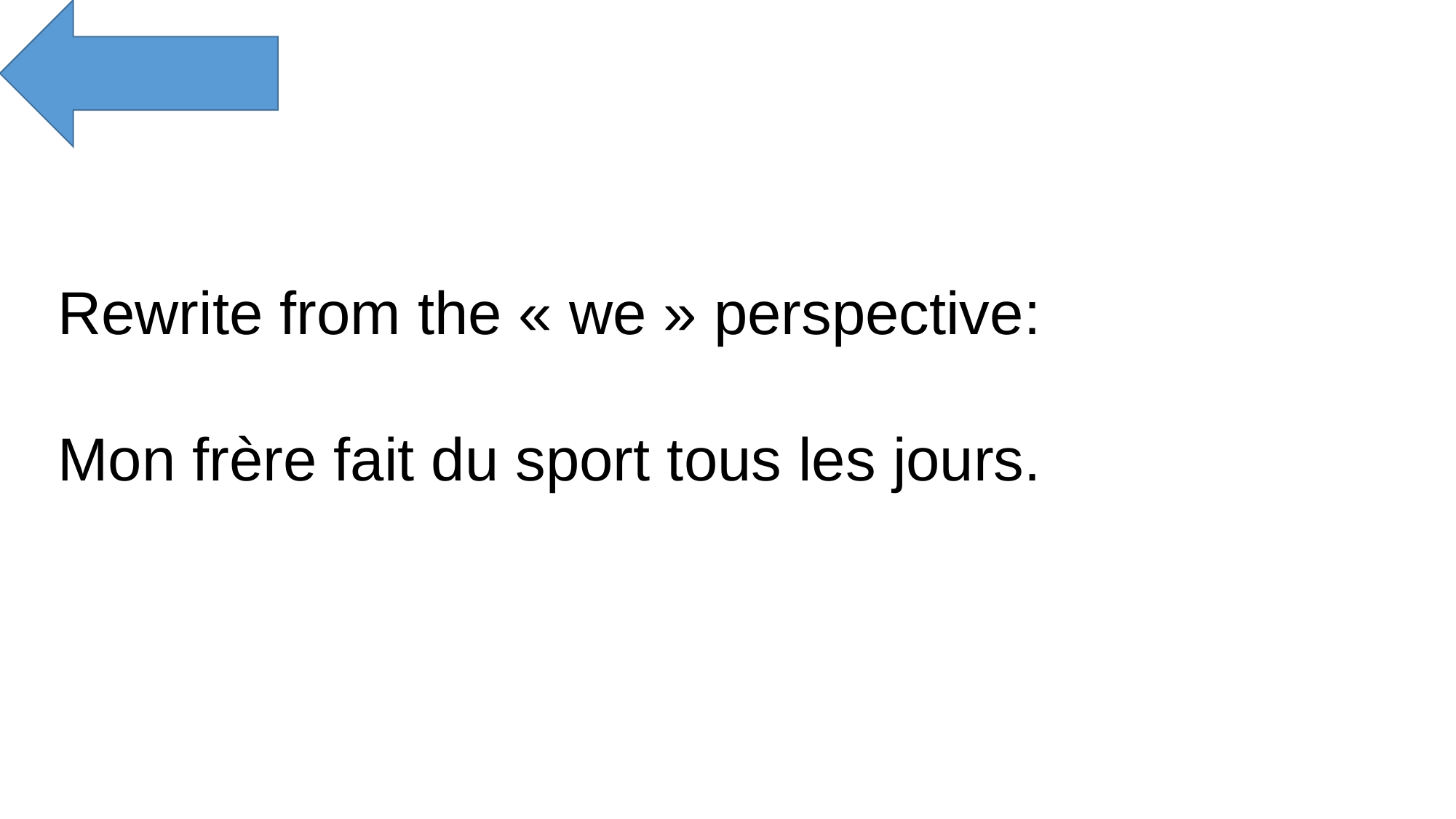

Rewrite from the « we » perspective:

Mon frère fait du sport tous les jours.